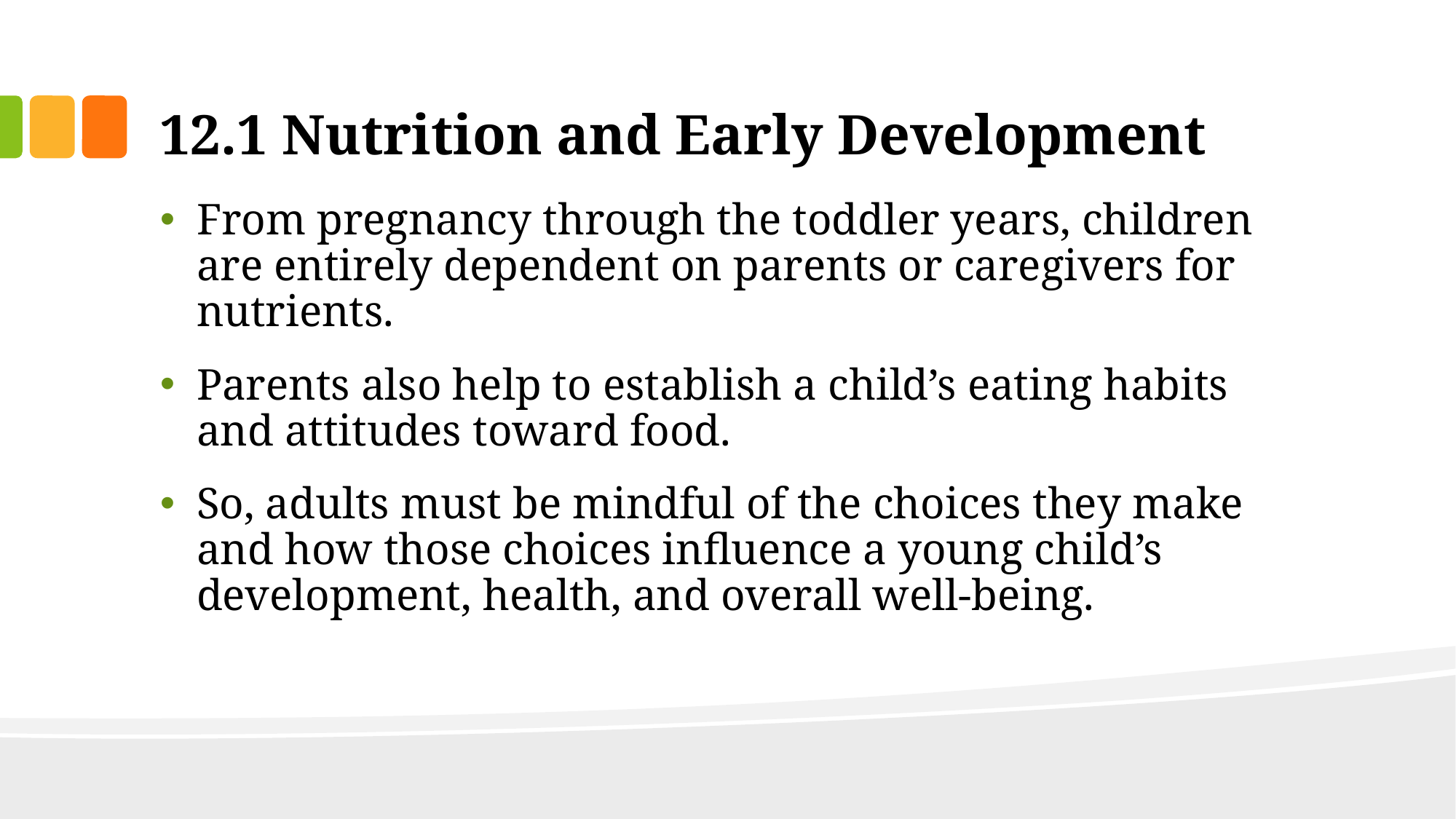

# 12.1 Nutrition and Early Development
From pregnancy through the toddler years, children are entirely dependent on parents or caregivers for nutrients.
Parents also help to establish a child’s eating habits and attitudes toward food.
So, adults must be mindful of the choices they make and how those choices influence a young child’s development, health, and overall well-being.